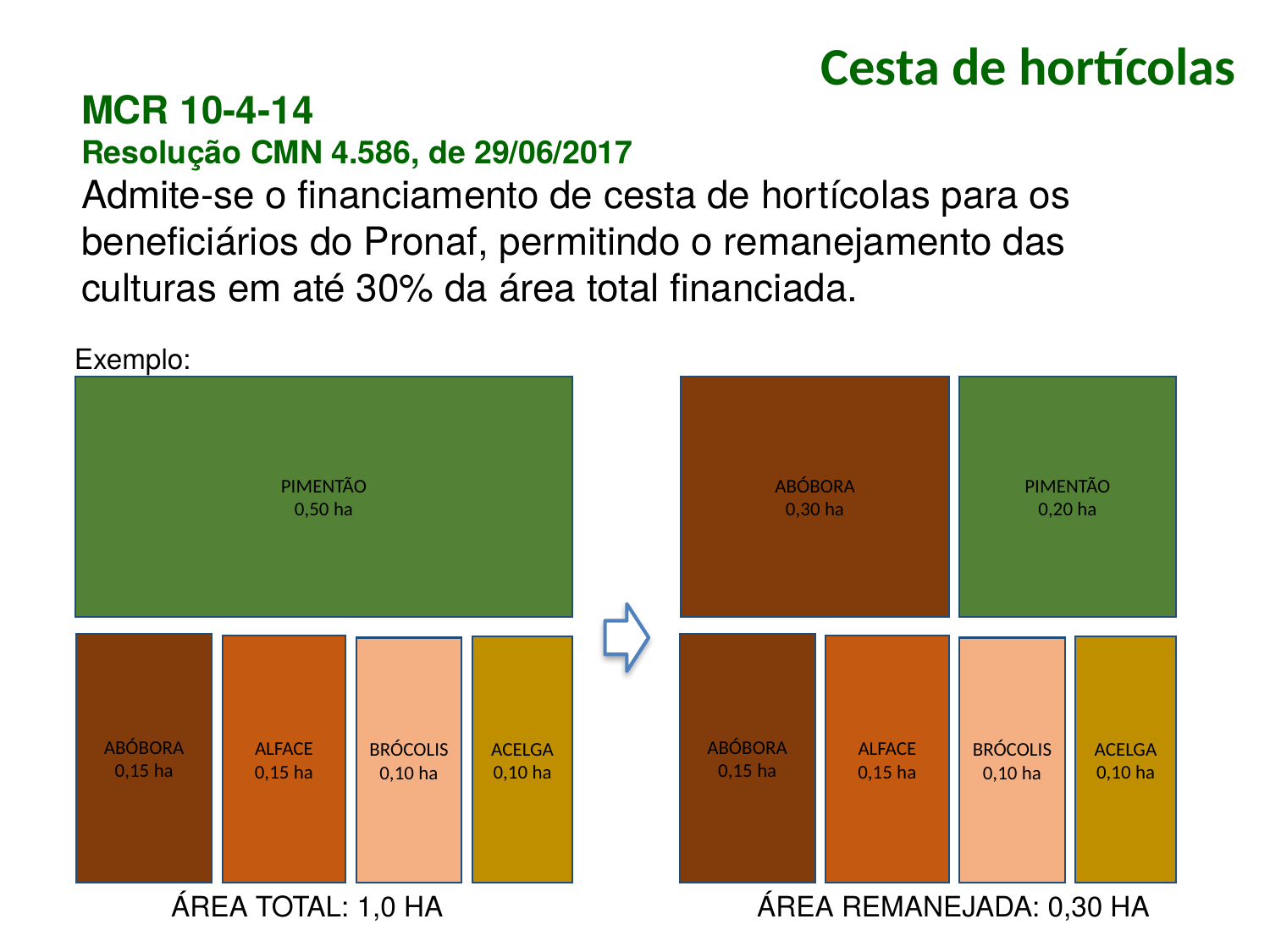

Cesta de hortícolas
MCR 10-4-14
Resolução CMN 4.586, de 29/06/2017
Admite-se o financiamento de cesta de hortícolas para os beneficiários do Pronaf, permitindo o remanejamento das culturas em até 30% da área total financiada.

Exemplo:
PIMENTÃO
0,20 ha
ABÓBORA
0,15 ha
ALFACE
0,15 ha
ACELGA
0,10 ha
BRÓCOLIS
0,10 ha
ABÓBORA
0,30 ha
PIMENTÃO
0,50 ha
ABÓBORA
0,15 ha
ALFACE
0,15 ha
ACELGA
0,10 ha
BRÓCOLIS
0,10 ha

ÁREA TOTAL: 1,0 HA
ÁREA REMANEJADA: 0,30 HA